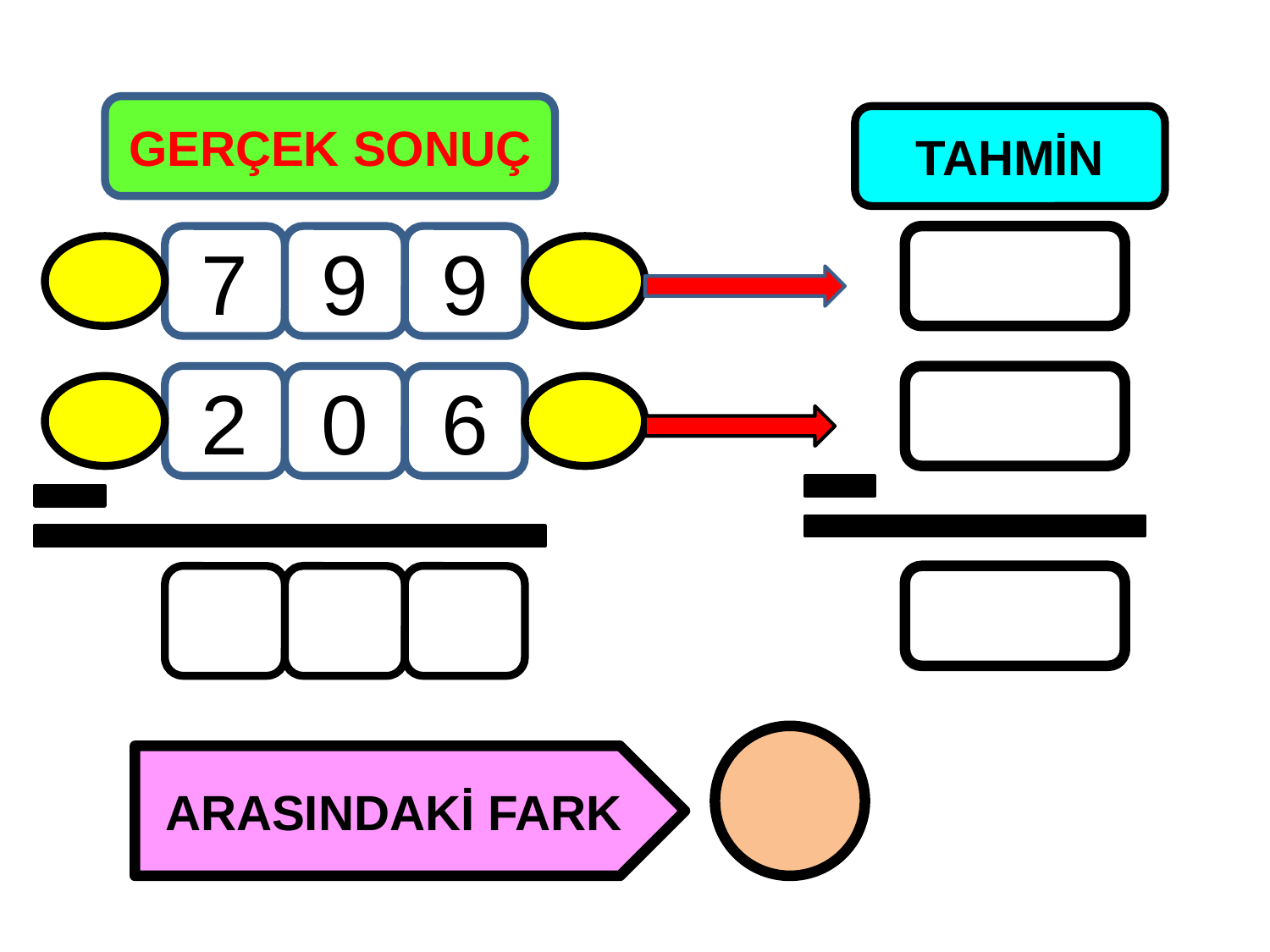

GERÇEK SONUÇ
TAHMİN
7
9
9

2
0
6

ARASINDAKİ FARK